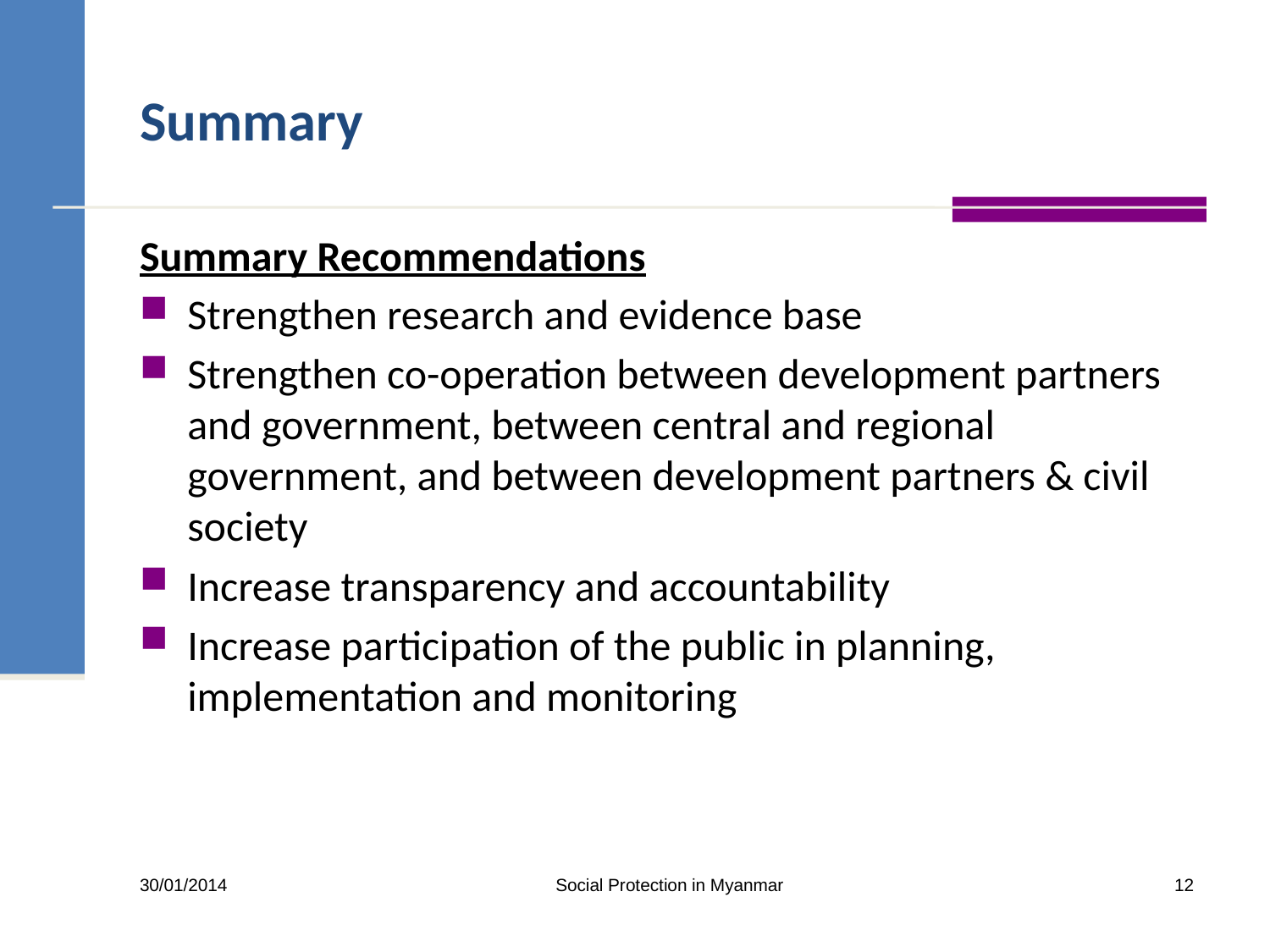

# Summary
Summary Recommendations
Strengthen research and evidence base
Strengthen co-operation between development partners and government, between central and regional government, and between development partners & civil society
Increase transparency and accountability
Increase participation of the public in planning, implementation and monitoring
Social Protection in Myanmar
12
30/01/2014